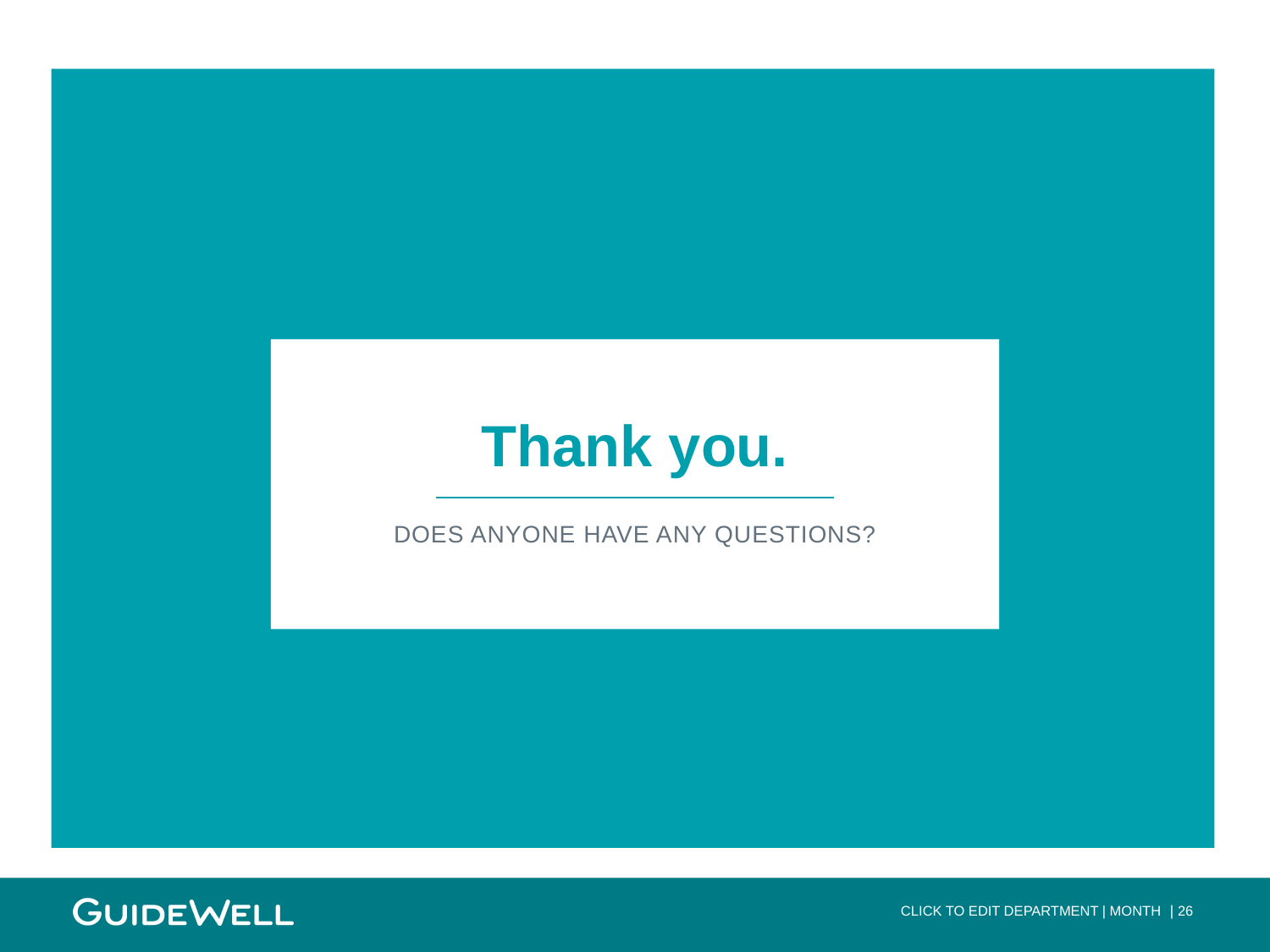

Thank you.

DOES ANYONE HAVE ANY QUESTIONS?